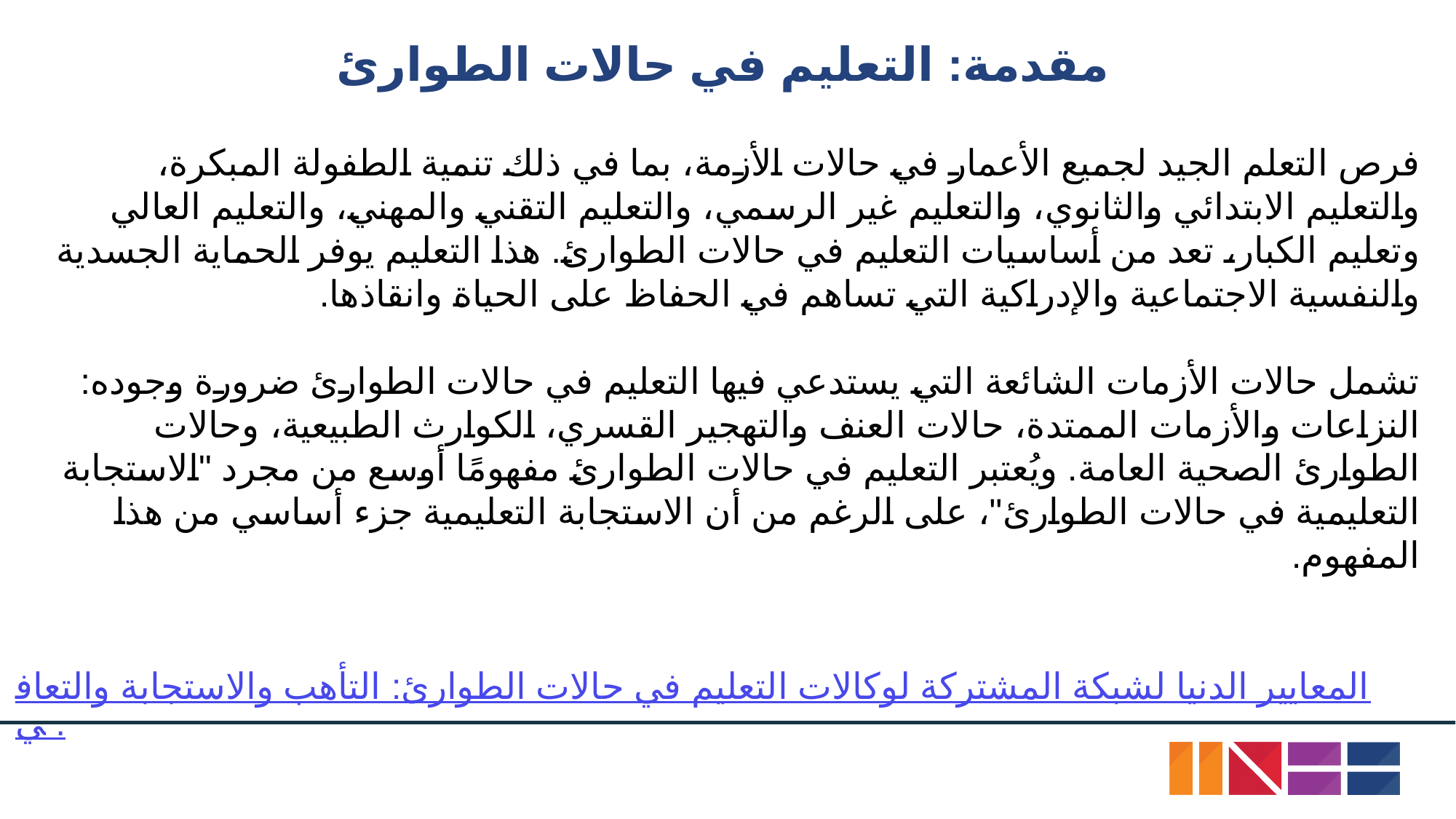

# مقدمة: التعليم في حالات الطوارئ
فرص التعلم الجيد لجميع الأعمار في حالات الأزمة، بما في ذلك تنمية الطفولة المبكرة، والتعليم الابتدائي والثانوي، والتعليم غير الرسمي، والتعليم التقني والمهني، والتعليم العالي وتعليم الكبار، تعد من أساسيات التعليم في حالات الطوارئ. هذا التعليم يوفر الحماية الجسدية والنفسية الاجتماعية والإدراكية التي تساهم في الحفاظ على الحياة وانقاذها.
تشمل حالات الأزمات الشائعة التي يستدعي فيها التعليم في حالات الطوارئ ضرورة وجوده: النزاعات والأزمات الممتدة، حالات العنف والتهجير القسري، الكوارث الطبيعية، وحالات الطوارئ الصحية العامة. ويُعتبر التعليم في حالات الطوارئ مفهومًا أوسع من مجرد "الاستجابة التعليمية في حالات الطوارئ"، على الرغم من أن الاستجابة التعليمية جزء أساسي من هذا المفهوم.

المعايير الدنيا لشبكة المشتركة لوكالات التعليم في حالات الطوارئ: التأهب والاستجابة والتعافي.